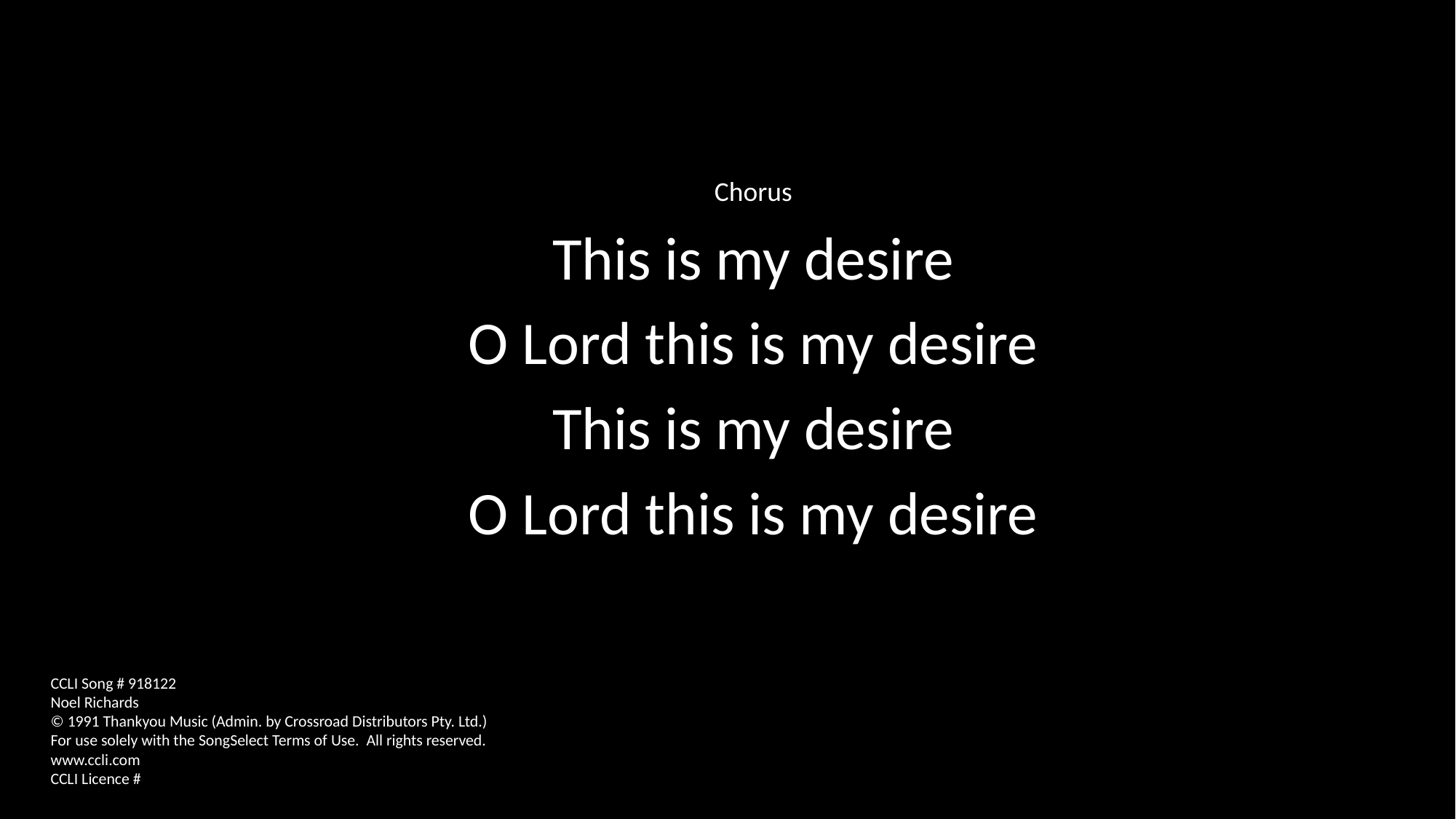

Chorus
This is my desire
O Lord this is my desire
This is my desire
O Lord this is my desire
CCLI Song # 918122
Noel Richards
© 1991 Thankyou Music (Admin. by Crossroad Distributors Pty. Ltd.)
For use solely with the SongSelect Terms of Use.  All rights reserved. www.ccli.com
CCLI Licence #